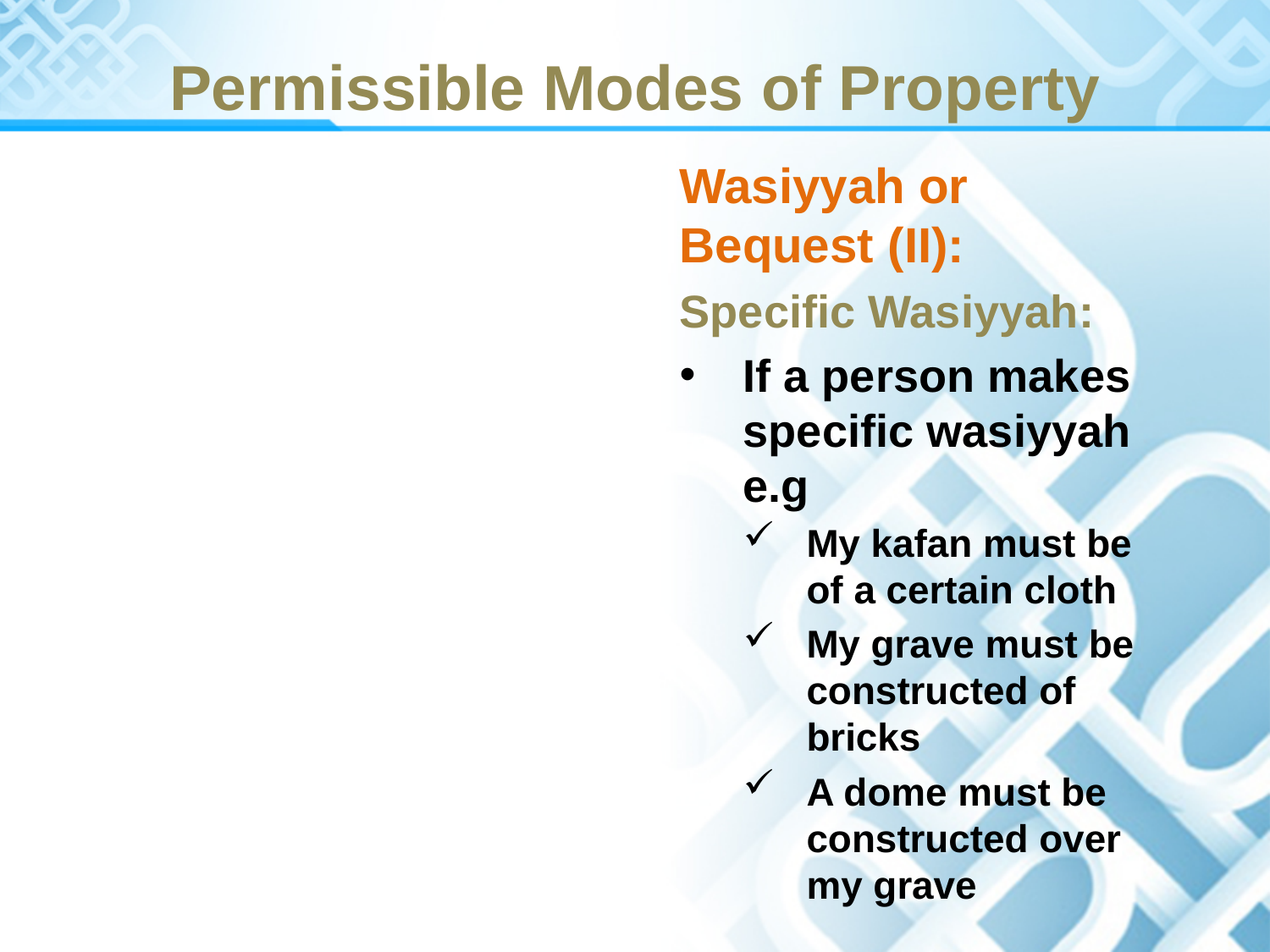

Permissible Modes of Property
Wasiyyah or Bequest (II):
Specific Wasiyyah:
If a person makes specific wasiyyah e.g
My kafan must be of a certain cloth
My grave must be constructed of bricks
A dome must be constructed over my grave